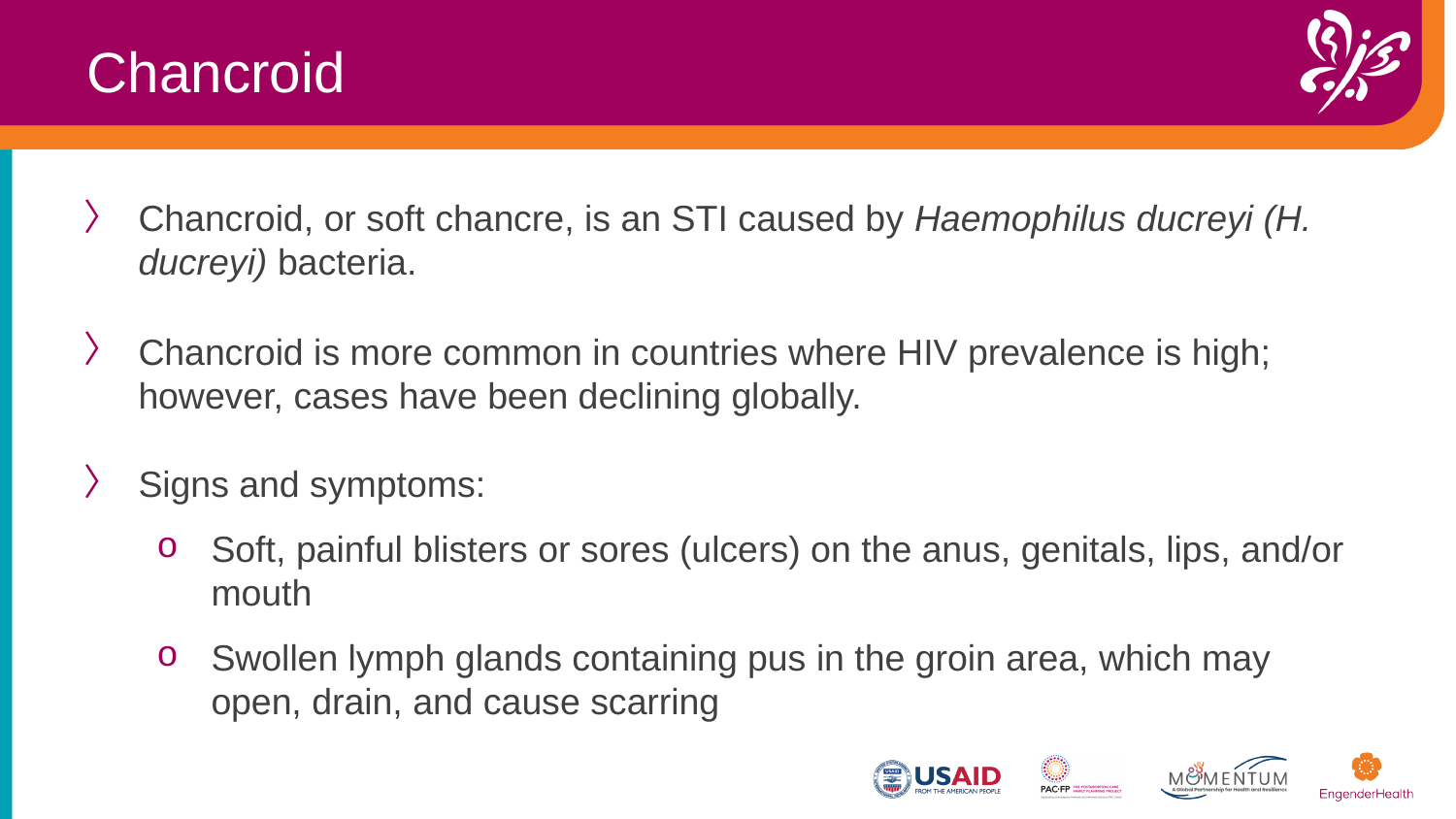

Chancroid
Chancroid, or soft chancre, is an STI caused by Haemophilus ducreyi (H. ducreyi) bacteria.
Chancroid is more common in countries where HIV prevalence is high; however, cases have been declining globally.
Signs and symptoms:
Soft, painful blisters or sores (ulcers) on the anus, genitals, lips, and/or mouth
Swollen lymph glands containing pus in the groin area, which may open, drain, and cause scarring